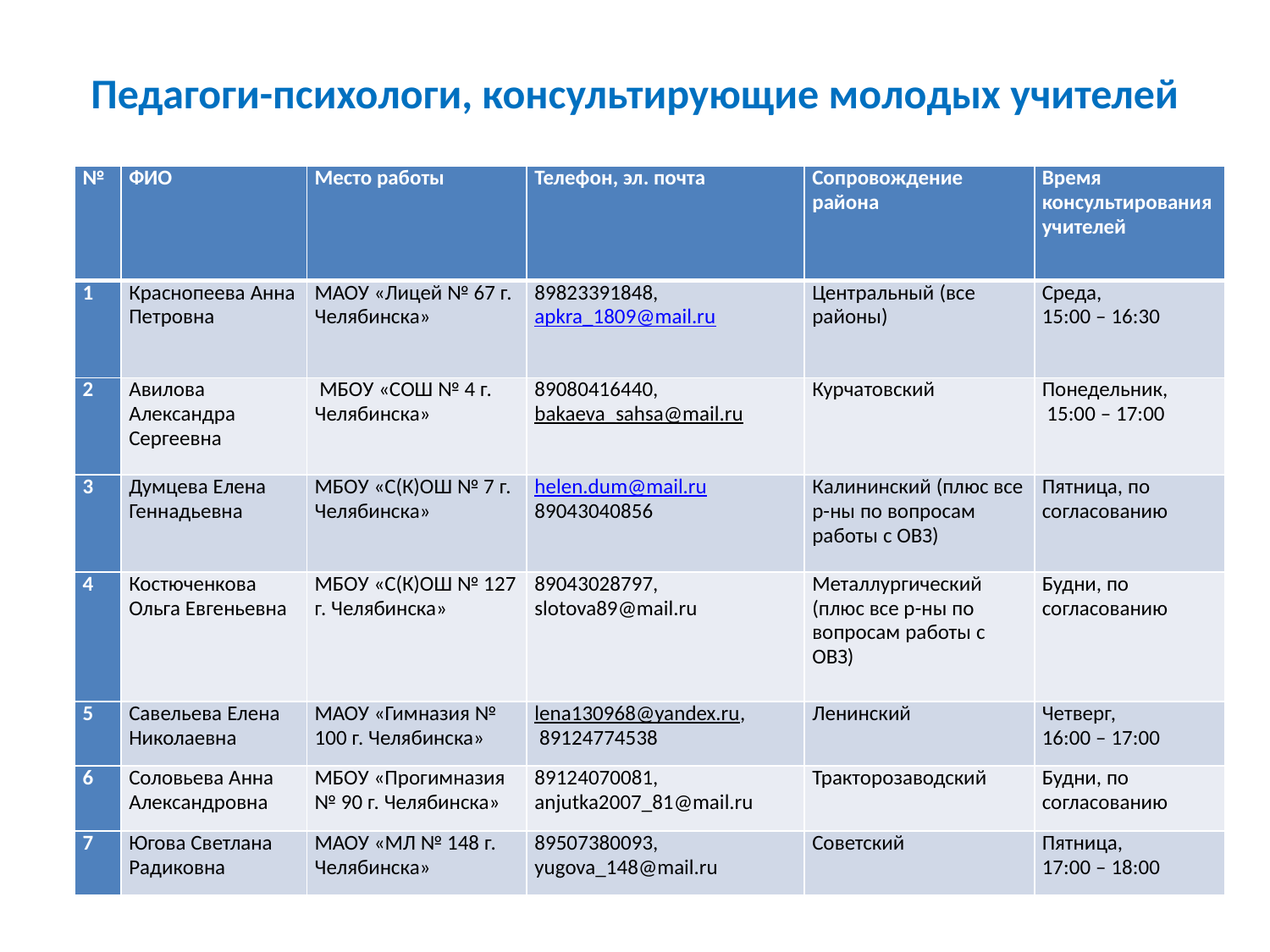

# Педагоги-психологи, консультирующие молодых учителей
| № | ФИО | Место работы | Телефон, эл. почта | Сопровождение района | Время консультирования учителей |
| --- | --- | --- | --- | --- | --- |
| 1 | Краснопеева Анна Петровна | МАОУ «Лицей № 67 г. Челябинска» | 89823391848, apkra\_1809@mail.ru | Центральный (все районы) | Среда, 15:00 – 16:30 |
| 2 | Авилова Александра Сергеевна | МБОУ «СОШ № 4 г. Челябинска» | 89080416440,  bakaeva\_sahsa@mail.ru | Курчатовский | Понедельник, 15:00 – 17:00 |
| 3 | Думцева Елена Геннадьевна | МБОУ «С(К)ОШ № 7 г. Челябинска» | helen.dum@mail.ru 89043040856 | Калининский (плюс все р-ны по вопросам работы с ОВЗ) | Пятница, по согласованию |
| 4 | Костюченкова Ольга Евгеньевна | МБОУ «С(К)ОШ № 127 г. Челябинска» | 89043028797,  slotova89@mail.ru | Металлургический (плюс все р-ны по вопросам работы с ОВЗ) | Будни, по согласованию |
| 5 | Савельева Елена Николаевна | МАОУ «Гимназия № 100 г. Челябинска» | lena130968@yandex.ru,  89124774538 | Ленинский | Четверг, 16:00 – 17:00 |
| 6 | Соловьева Анна Александровна | МБОУ «Прогимназия № 90 г. Челябинска» | 89124070081, anjutka2007\_81@mail.ru | Тракторозаводский | Будни, по согласованию |
| 7 | Югова Светлана Радиковна | МАОУ «МЛ № 148 г. Челябинска» | 89507380093,  yugova\_148@mail.ru | Советский | Пятница, 17:00 – 18:00 |